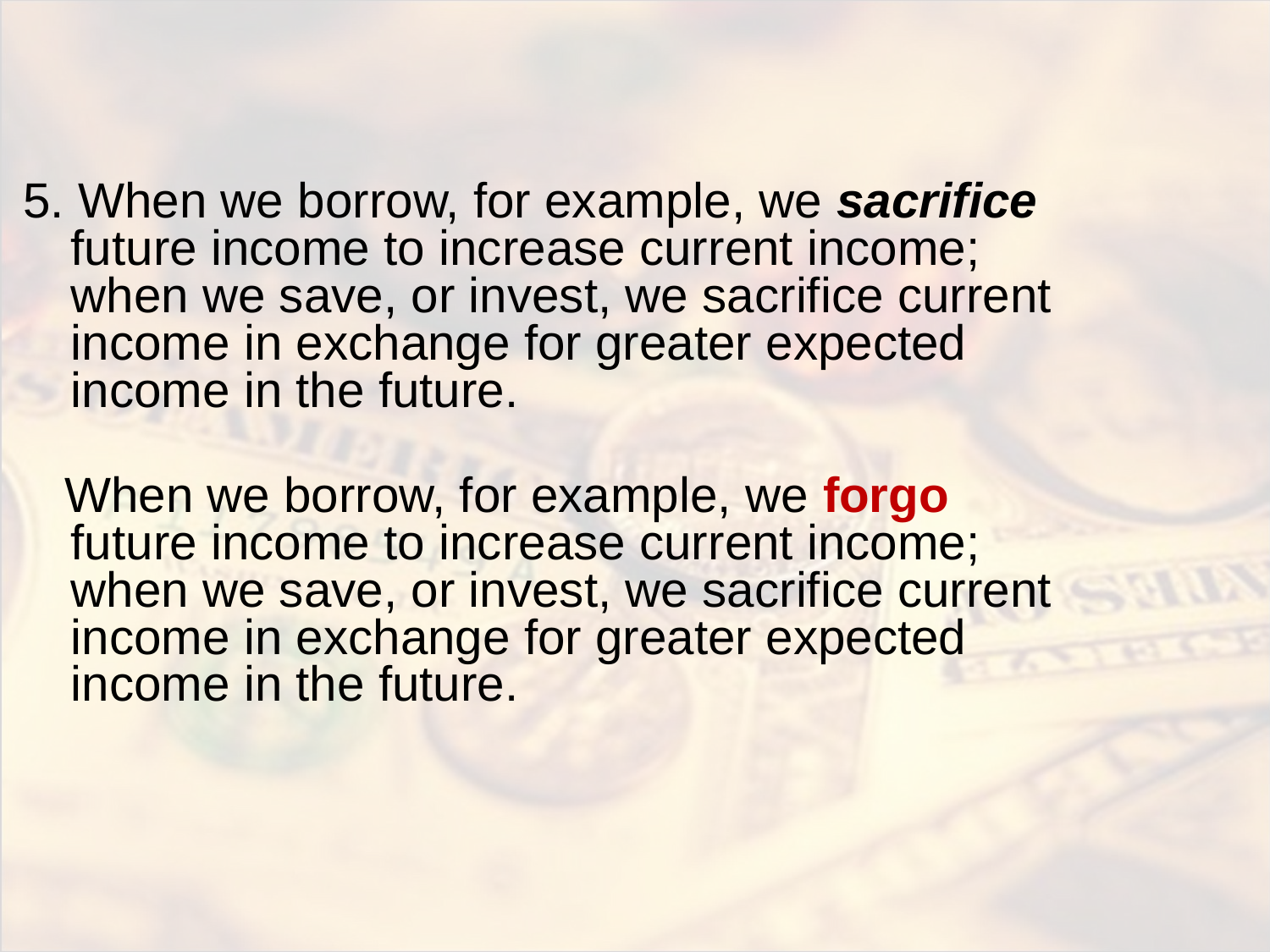

#

5. When we borrow, for example, we sacrifice future income to increase current income; when we save, or invest, we sacrifice current income in exchange for greater expected income in the future.
   When we borrow, for example, we forgo future income to increase current income; when we save, or invest, we sacrifice current income in exchange for greater expected income in the future.